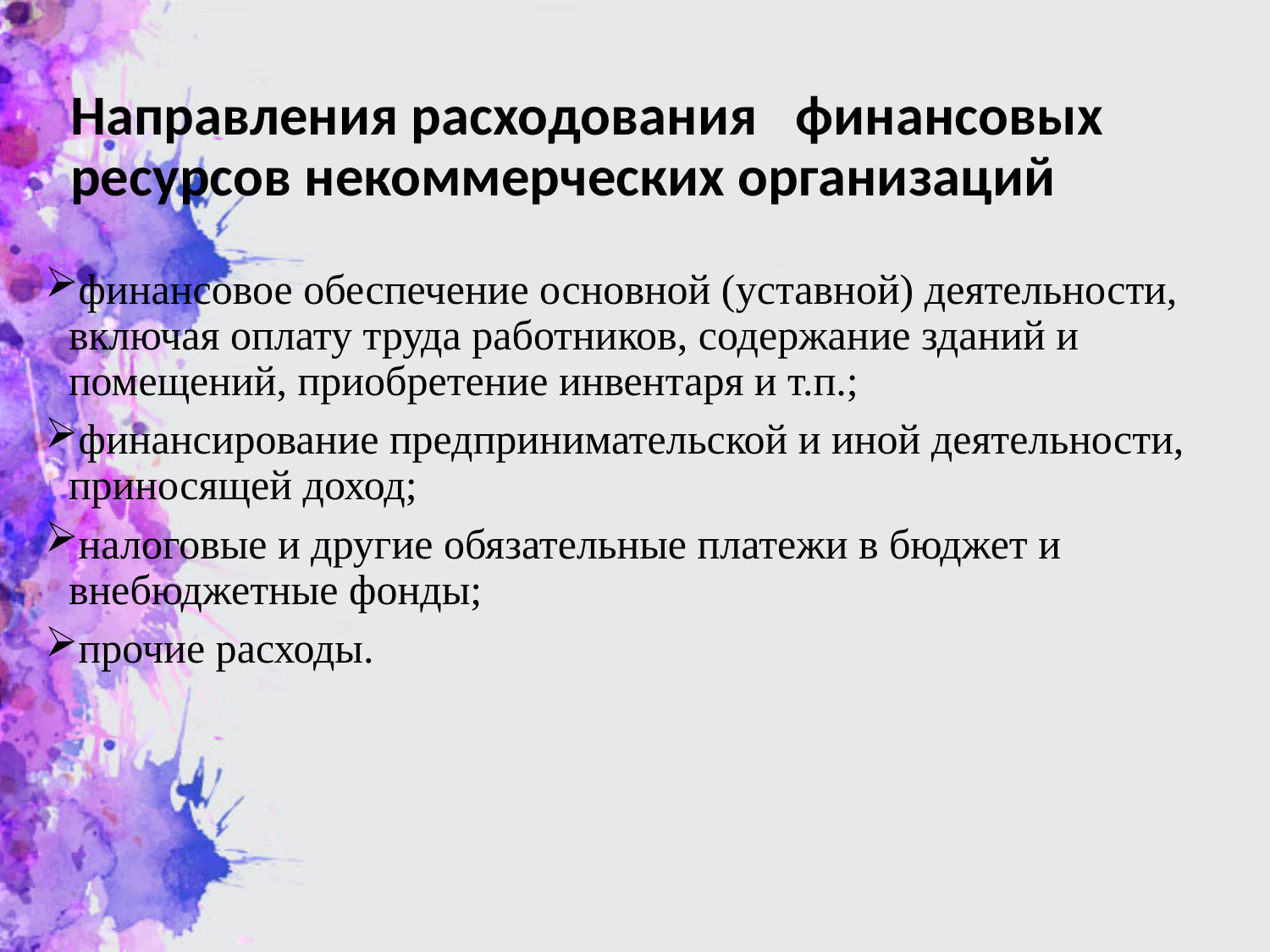

# Направления расходования   финансовых ресурсов некоммерческих организаций
финансовое обеспечение основной (уставной) деятельности, включая оплату труда работников, содержание зданий и помещений, приобретение инвентаря и т.п.;
финансирование предпринимательской и иной деятельности, приносящей доход;
налоговые и другие обязательные платежи в бюджет и внебюджетные фонды;
прочие расходы.